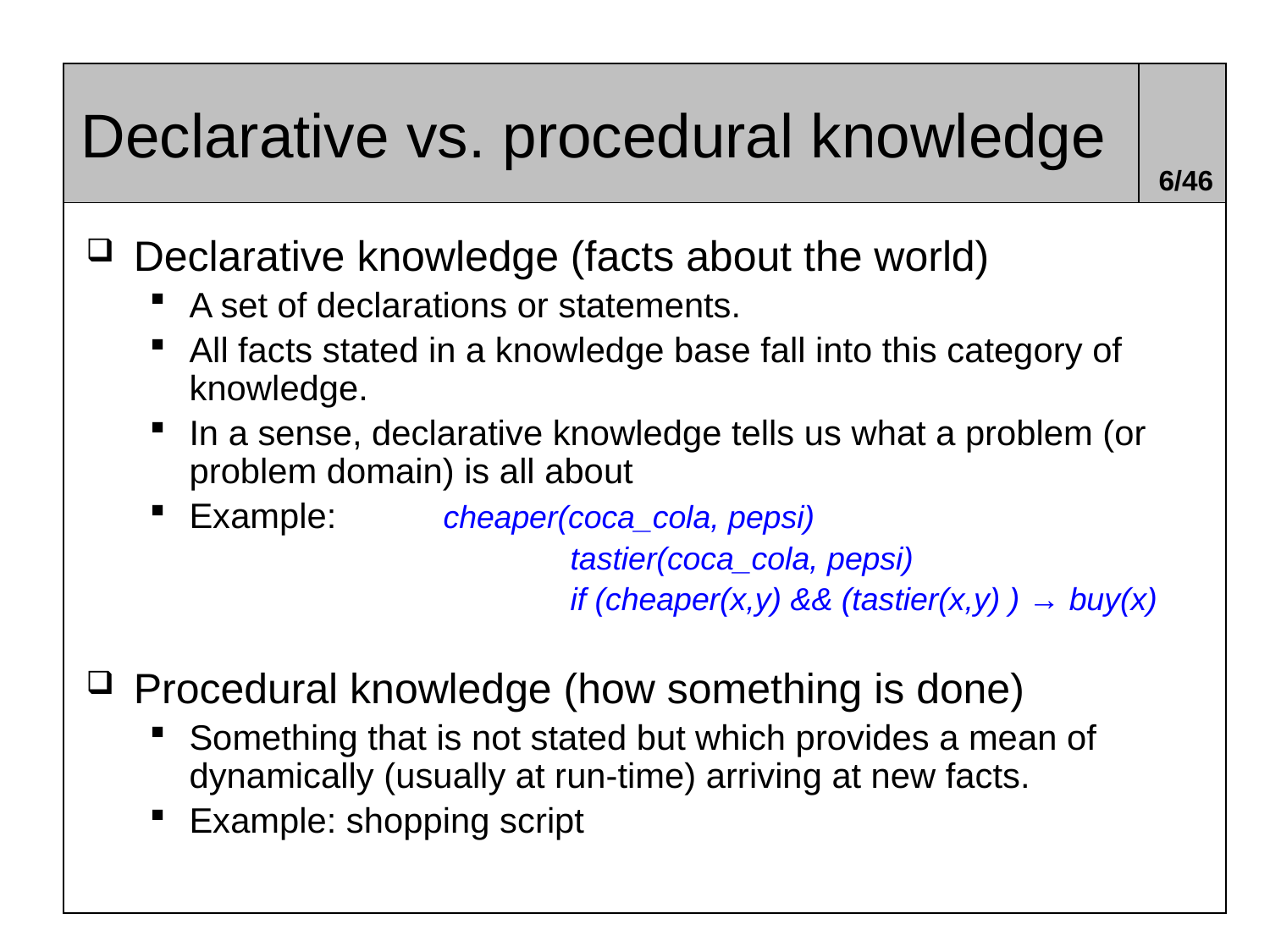

# Declarative vs. procedural knowledge
6/46
Declarative knowledge (facts about the world)
A set of declarations or statements.
All facts stated in a knowledge base fall into this category of knowledge.
In a sense, declarative knowledge tells us what a problem (or problem domain) is all about
Example: 	cheaper(coca_cola, pepsi)
				tastier(coca_cola, pepsi)
				if (cheaper(x,y) && (tastier(x,y) ) → buy(x)

Procedural knowledge (how something is done)
Something that is not stated but which provides a mean of dynamically (usually at run-time) arriving at new facts.
Example: shopping script